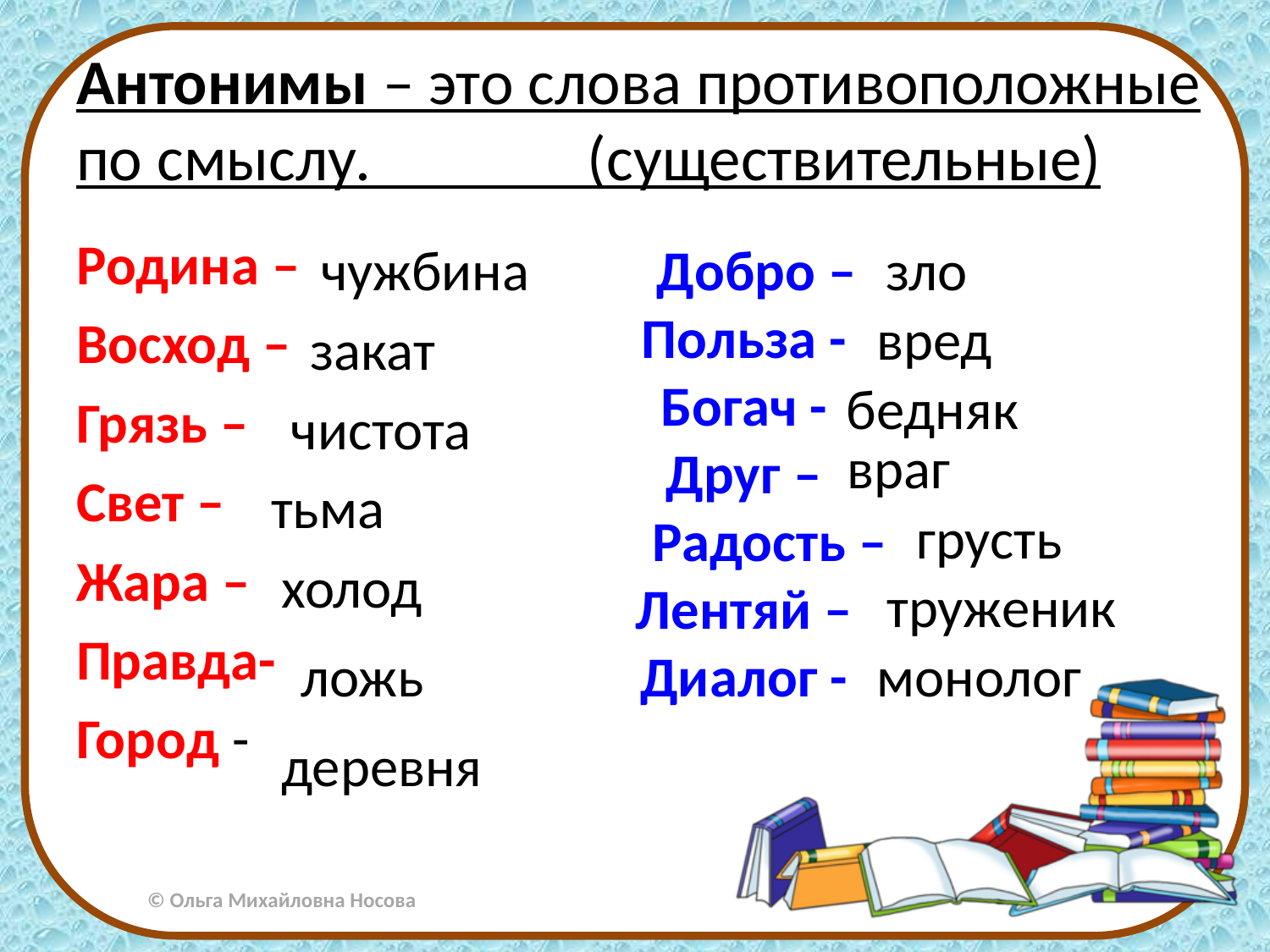

# Антонимы – это слова противоположные по смыслу.               (существительные)
  Добро –
Польза - Богач -
Друг –
    Радость –
Лентяй –
Диалог -

Родина –
Восход –
Грязь –
Свет –
Жара –
Правда-
Город -
чужбина
зло

вред
закат
бедняк
чистота
враг
тьма
грусть
холод
труженик
ложь
монолог
деревня